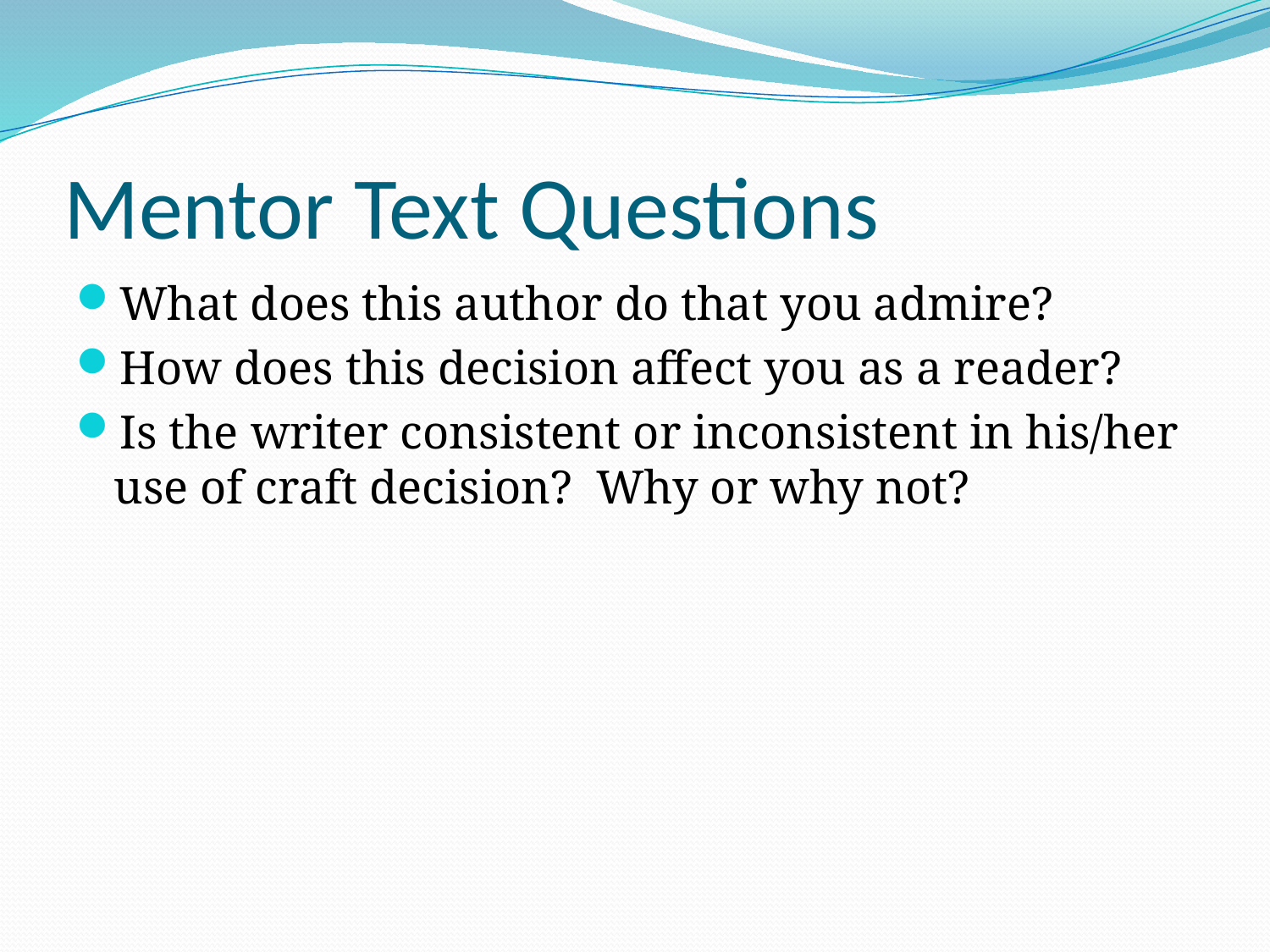

# Mentor Text Questions
What does this author do that you admire?
How does this decision affect you as a reader?
Is the writer consistent or inconsistent in his/her use of craft decision?  Why or why not?